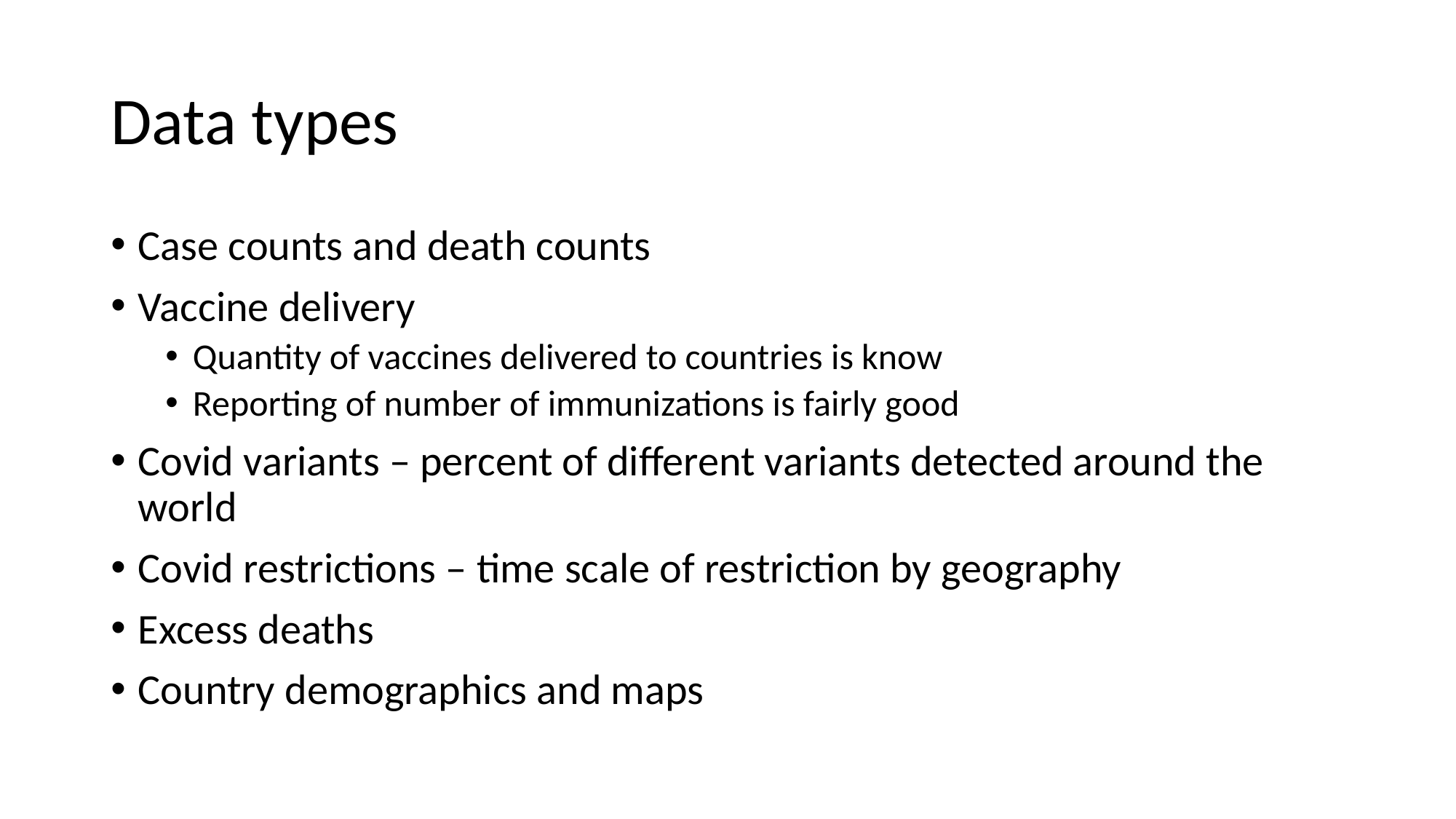

# Data types
Case counts and death counts
Vaccine delivery
Quantity of vaccines delivered to countries is know
Reporting of number of immunizations is fairly good
Covid variants – percent of different variants detected around the world
Covid restrictions – time scale of restriction by geography
Excess deaths
Country demographics and maps